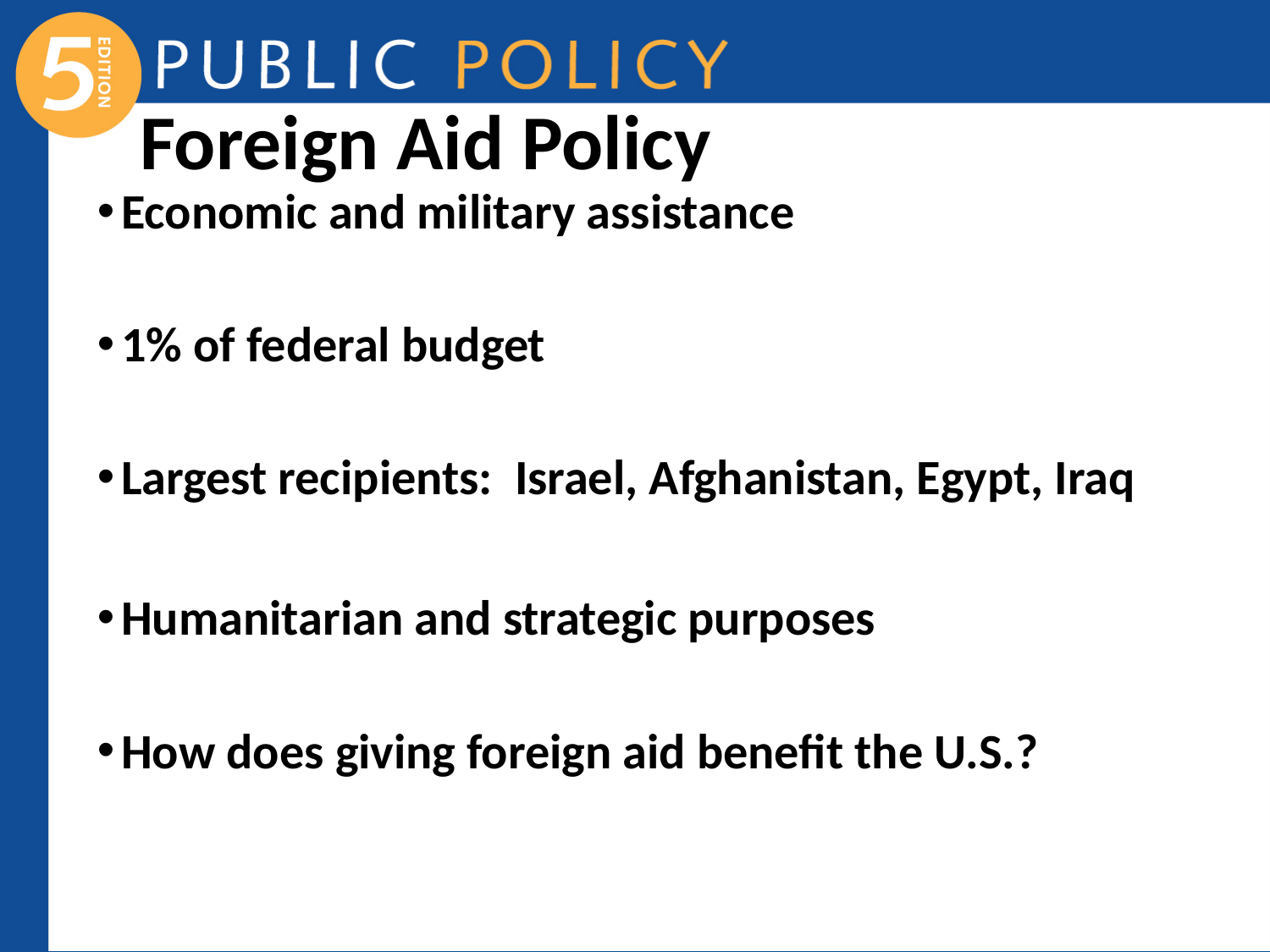

# Foreign Aid Policy
Economic and military assistance

1% of federal budget

Largest recipients:  Israel, Afghanistan, Egypt, Iraq

Humanitarian and strategic purposes

How does giving foreign aid benefit the U.S.?